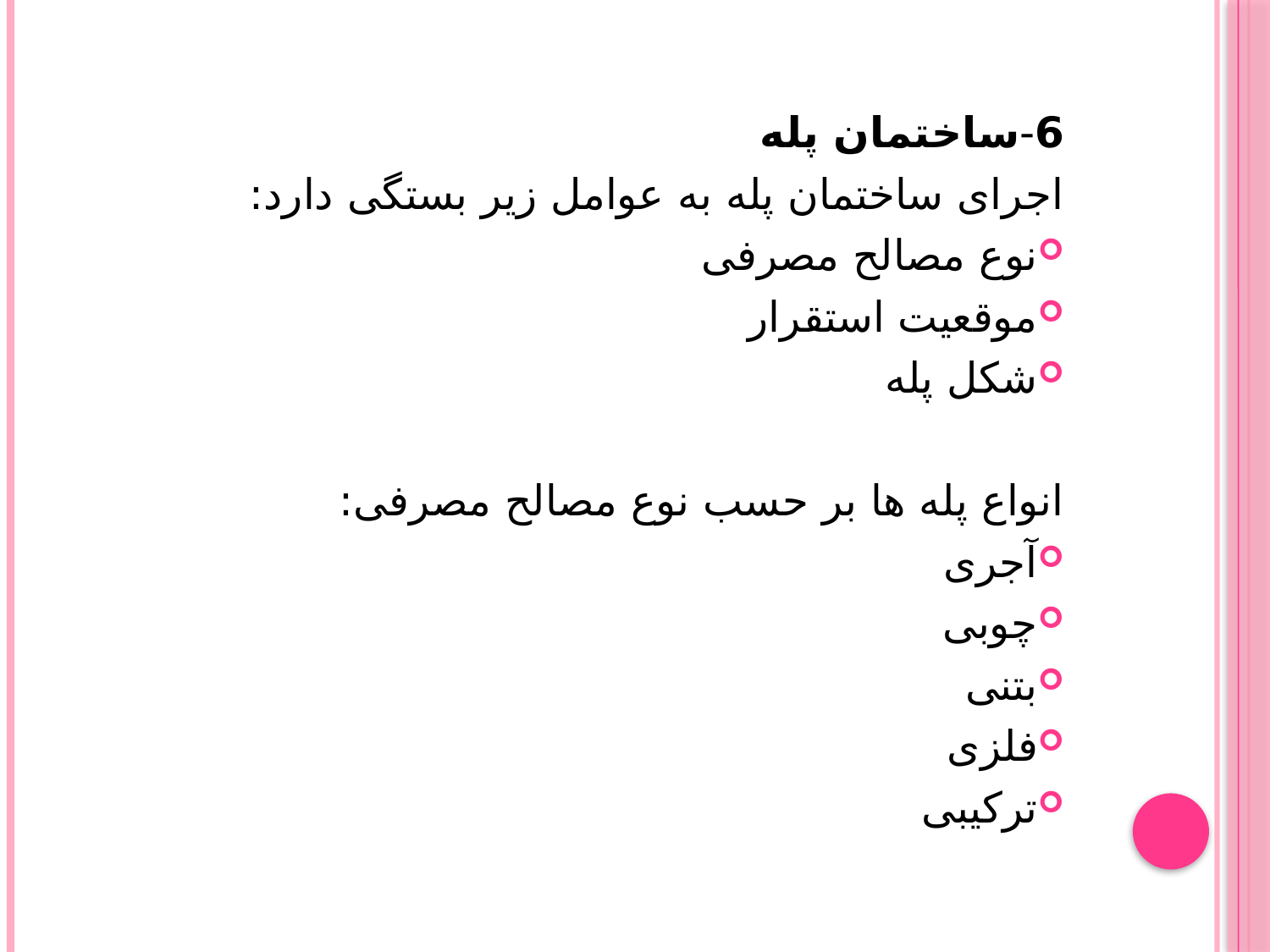

6-ساختمان پله
اجرای ساختمان پله به عوامل زیر بستگی دارد:
نوع مصالح مصرفی
موقعیت استقرار
شکل پله

انواع پله ها بر حسب نوع مصالح مصرفی:
آجری
چوبی
بتنی
فلزی
ترکیبی